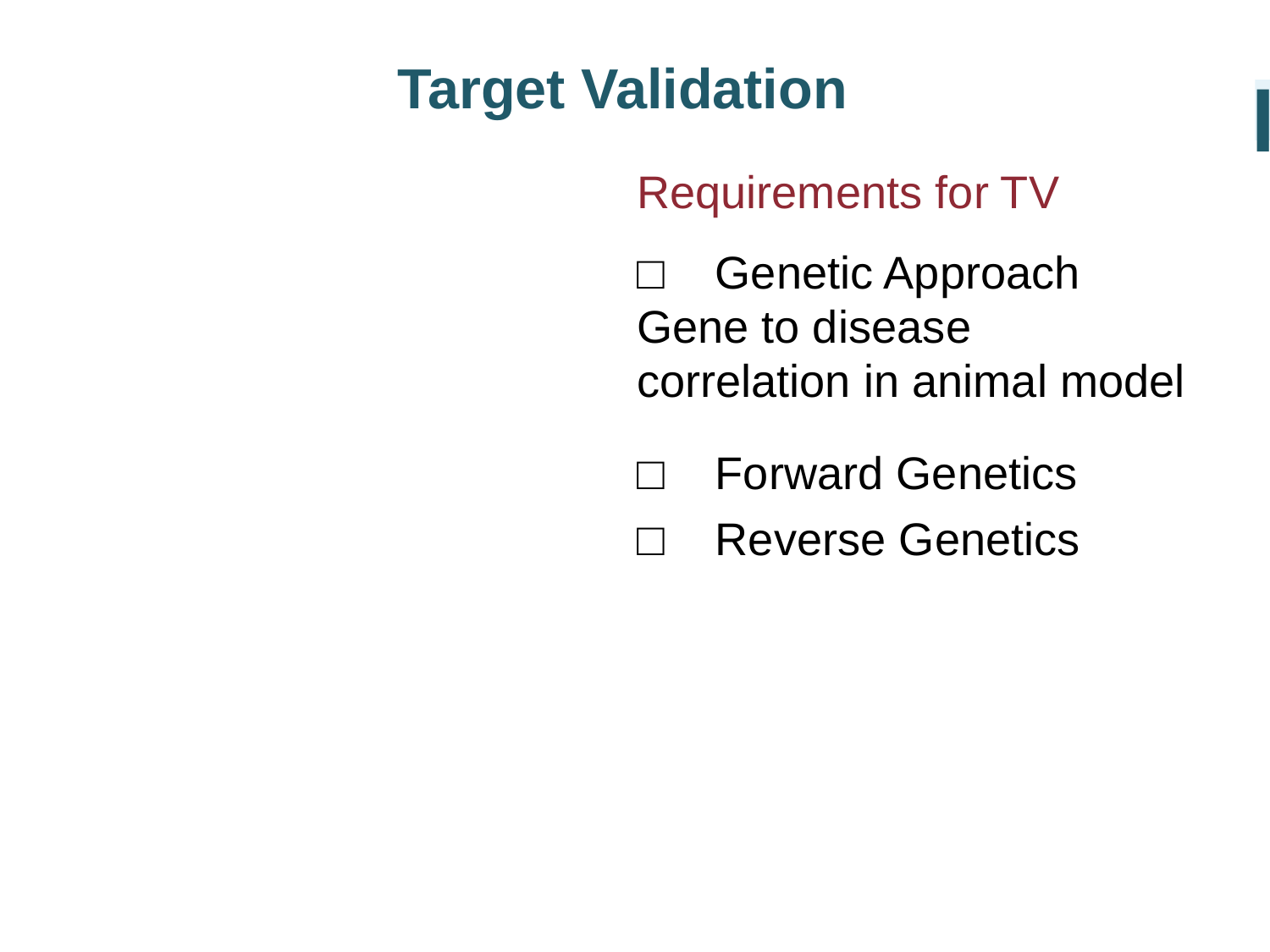

Target Validation
I
Requirements for TV
□    Genetic Approach
Gene to disease correlation in animal model
□    Forward Genetics
□    Reverse Genetics